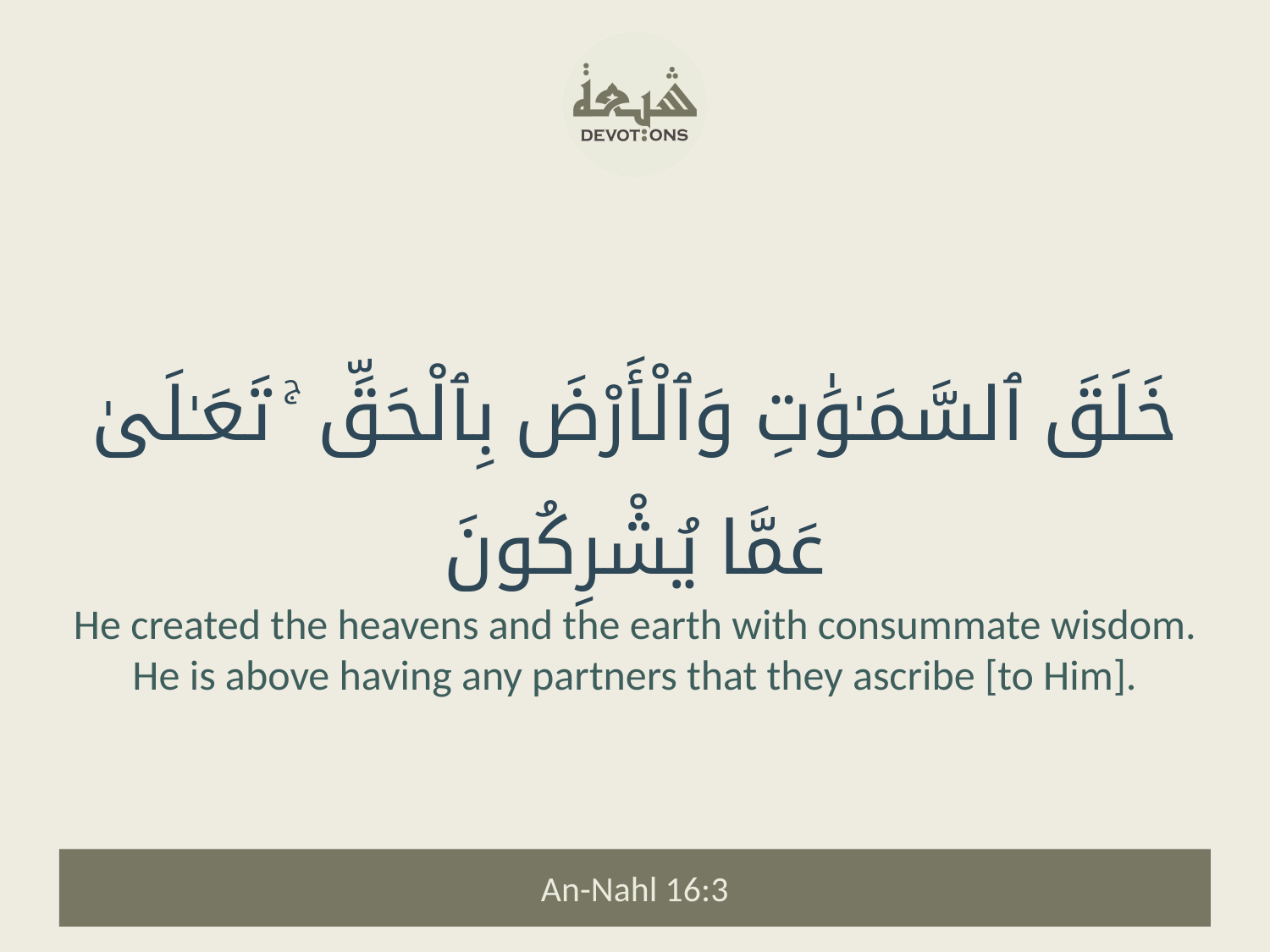

خَلَقَ ٱلسَّمَـٰوَٰتِ وَٱلْأَرْضَ بِٱلْحَقِّ ۚ تَعَـٰلَىٰ عَمَّا يُشْرِكُونَ
He created the heavens and the earth with consummate wisdom. He is above having any partners that they ascribe [to Him].
An-Nahl 16:3